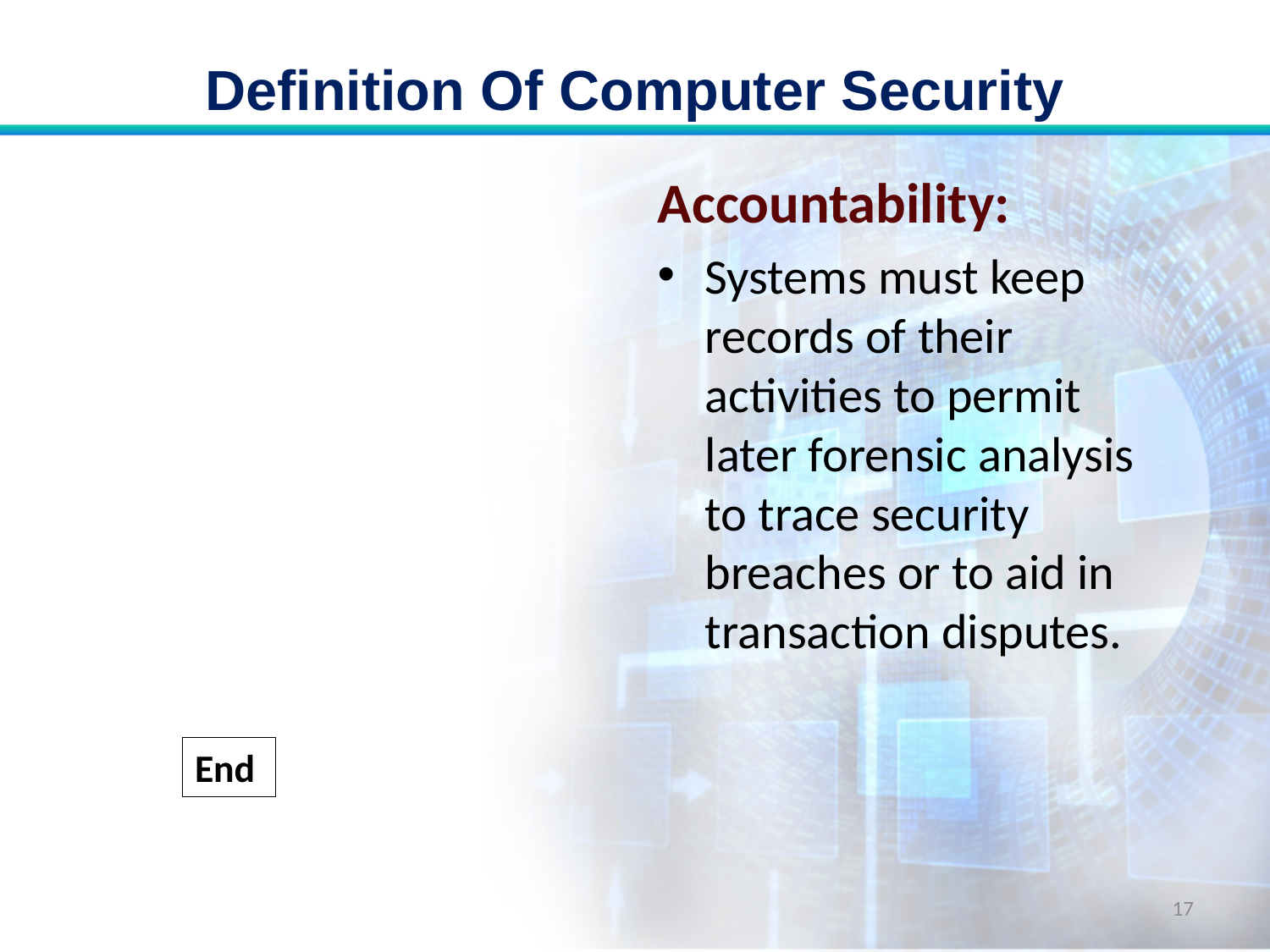

# Definition Of Computer Security
Accountability:
Systems must keep records of their activities to permit later forensic analysis to trace security breaches or to aid in transaction disputes.
End
17